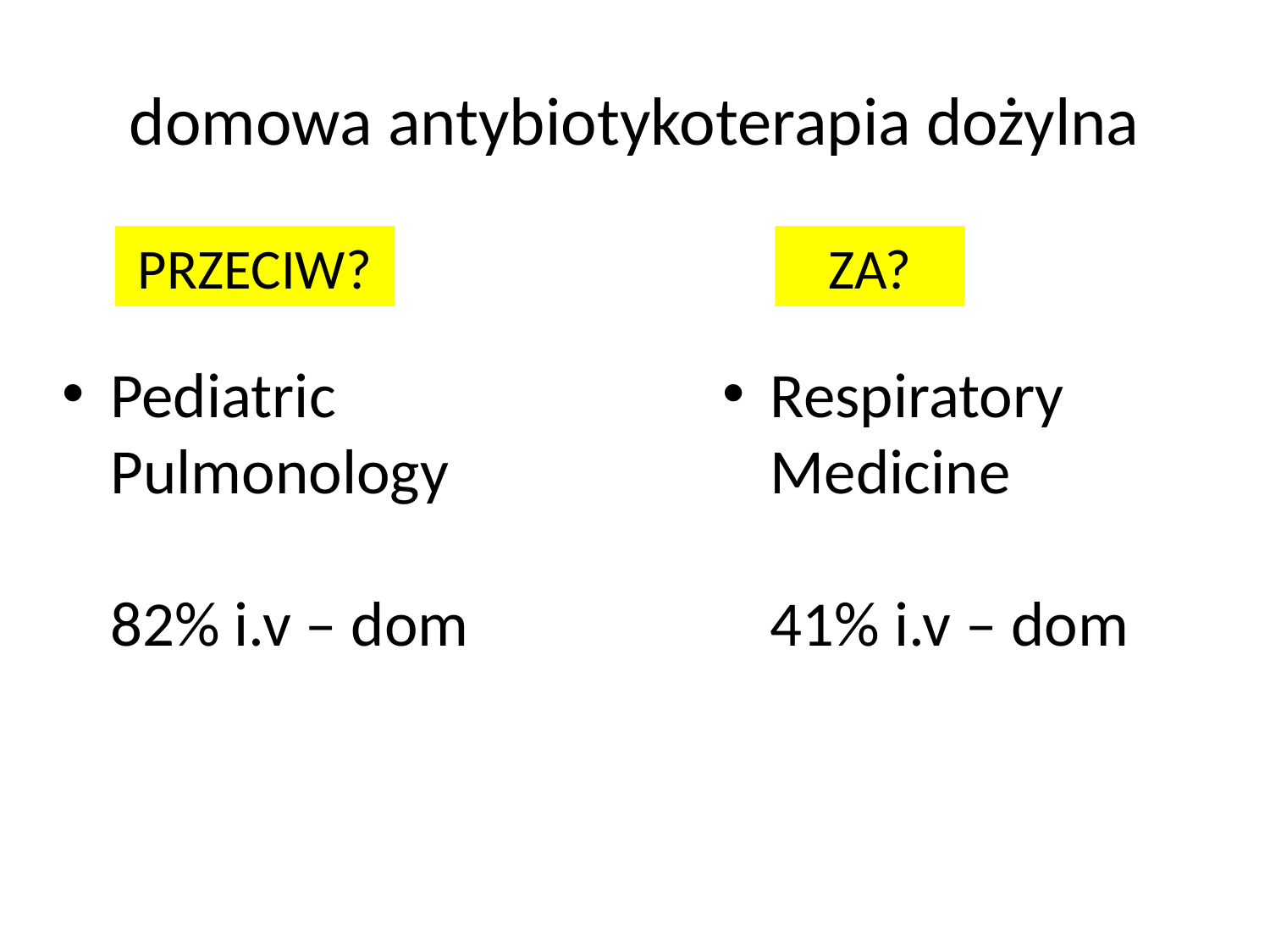

# domowa antybiotykoterapia dożylna
PRZECIW?
ZA?
Pediatric Pulmonology
82% i.v – dom

Respiratory Medicine
41% i.v – dom